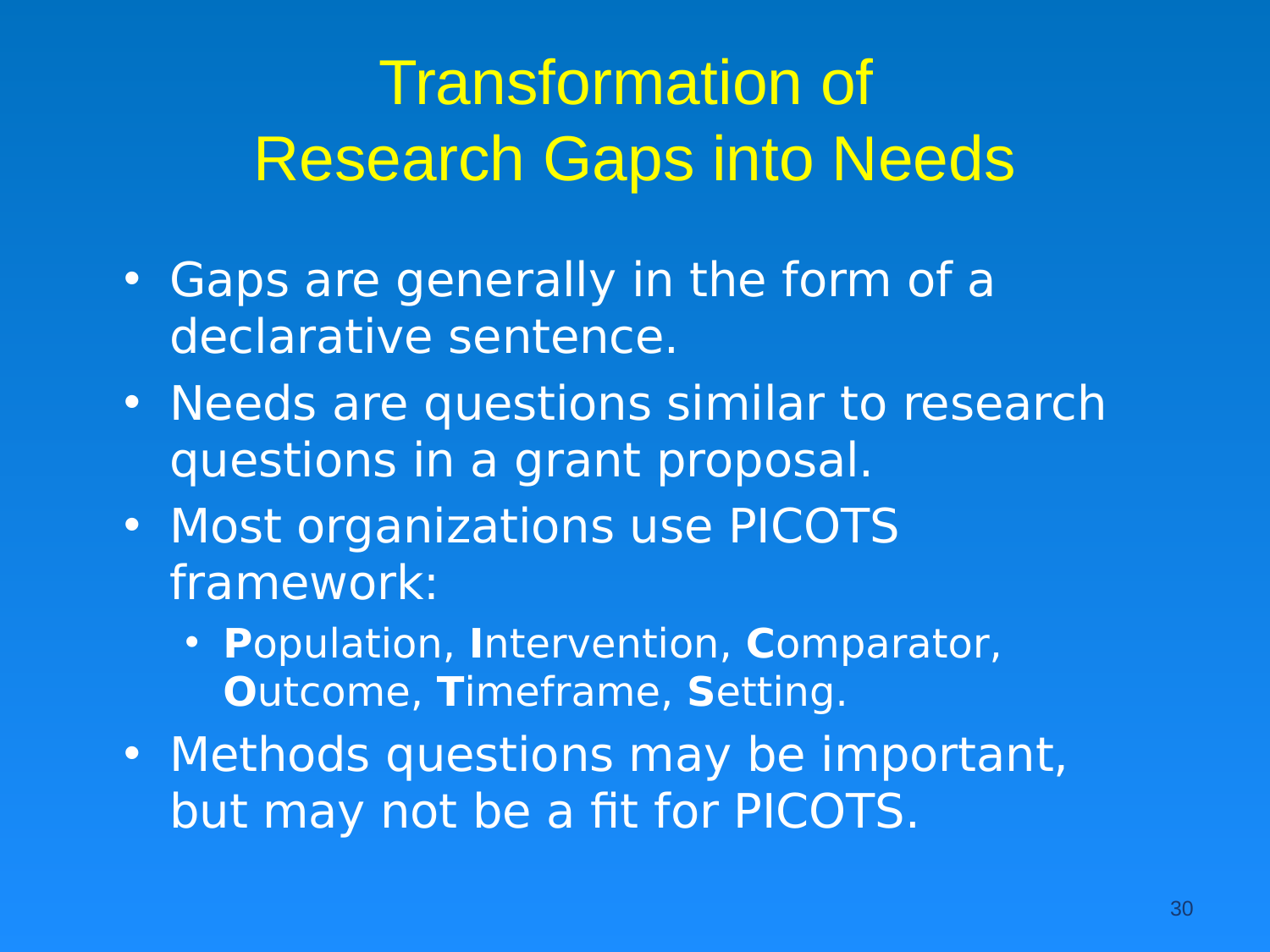

# Transformation of Research Gaps into Needs
Gaps are generally in the form of a declarative sentence.
Needs are questions similar to research questions in a grant proposal.
Most organizations use PICOTS framework:
Population, Intervention, Comparator, Outcome, Timeframe, Setting.
Methods questions may be important, but may not be a fit for PICOTS.
30